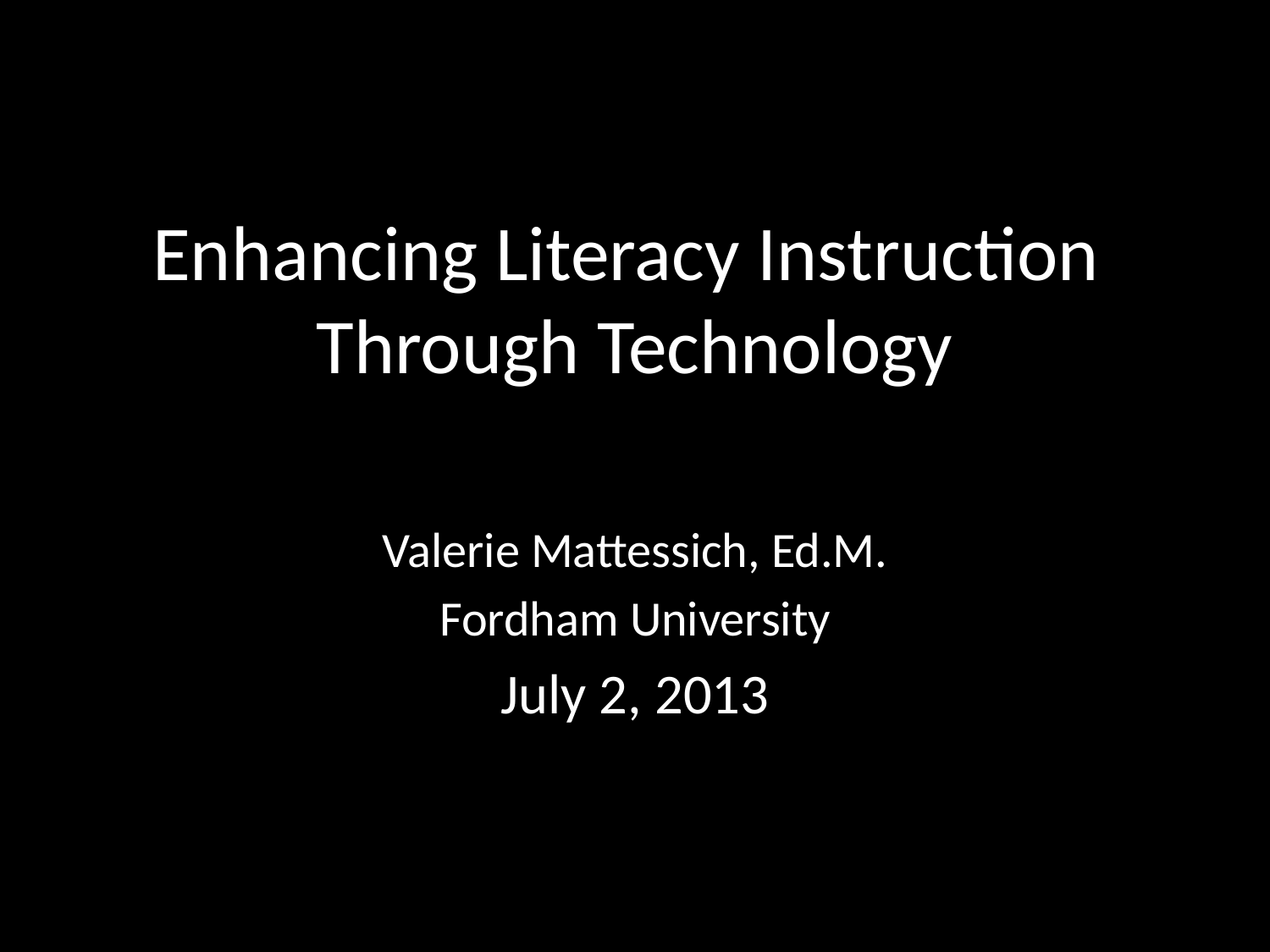

# Enhancing Literacy Instruction  Through Technology
Valerie Mattessich, Ed.M.
Fordham University
July 2, 2013